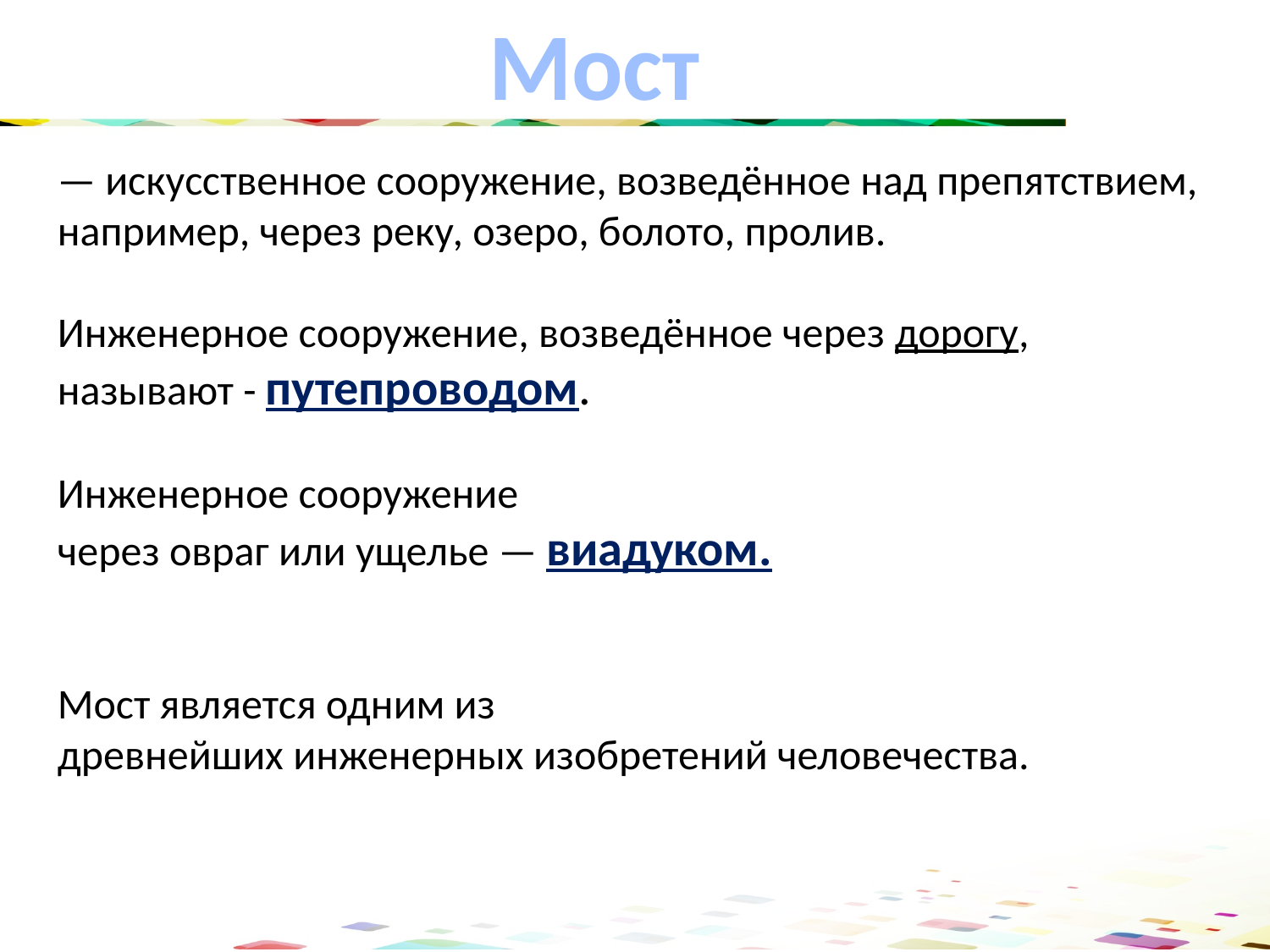

Мост
— искусственное сооружение, возведённое над препятствием, например, через реку, озеро, болото, пролив.

Инженерное сооружение, возведённое через дорогу, называют - путепроводом.

Инженерное сооружение через овраг или ущелье — виадуком.

Мост является одним из древнейших инженерных изобретений человечества.